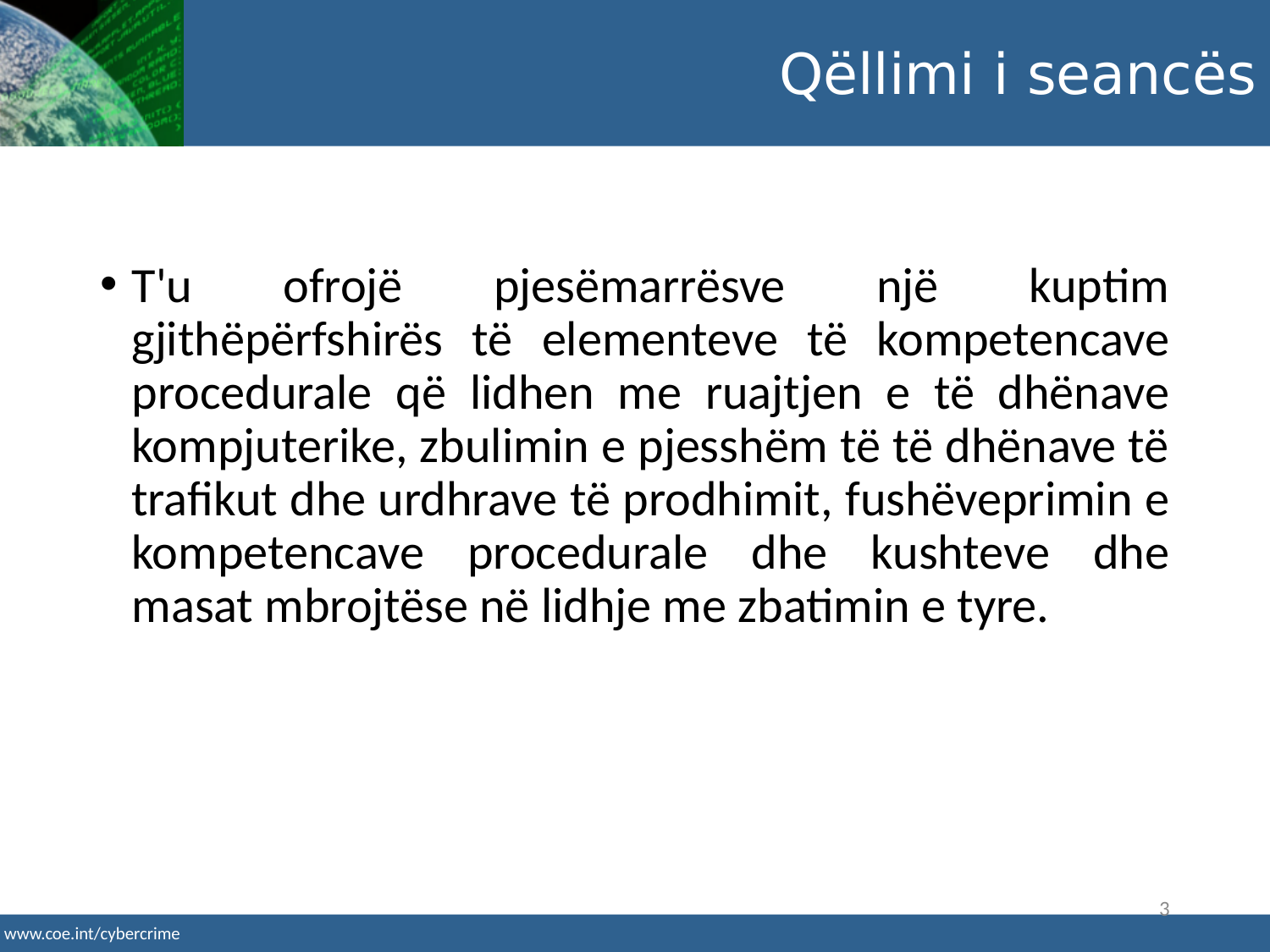

Qëllimi i seancës

T'u ofrojë pjesëmarrësve një kuptim gjithëpërfshirës të elementeve të kompetencave procedurale që lidhen me ruajtjen e të dhënave kompjuterike, zbulimin e pjesshëm të të dhënave të trafikut dhe urdhrave të prodhimit, fushëveprimin e kompetencave procedurale dhe kushteve dhe masat mbrojtëse në lidhje me zbatimin e tyre.
3